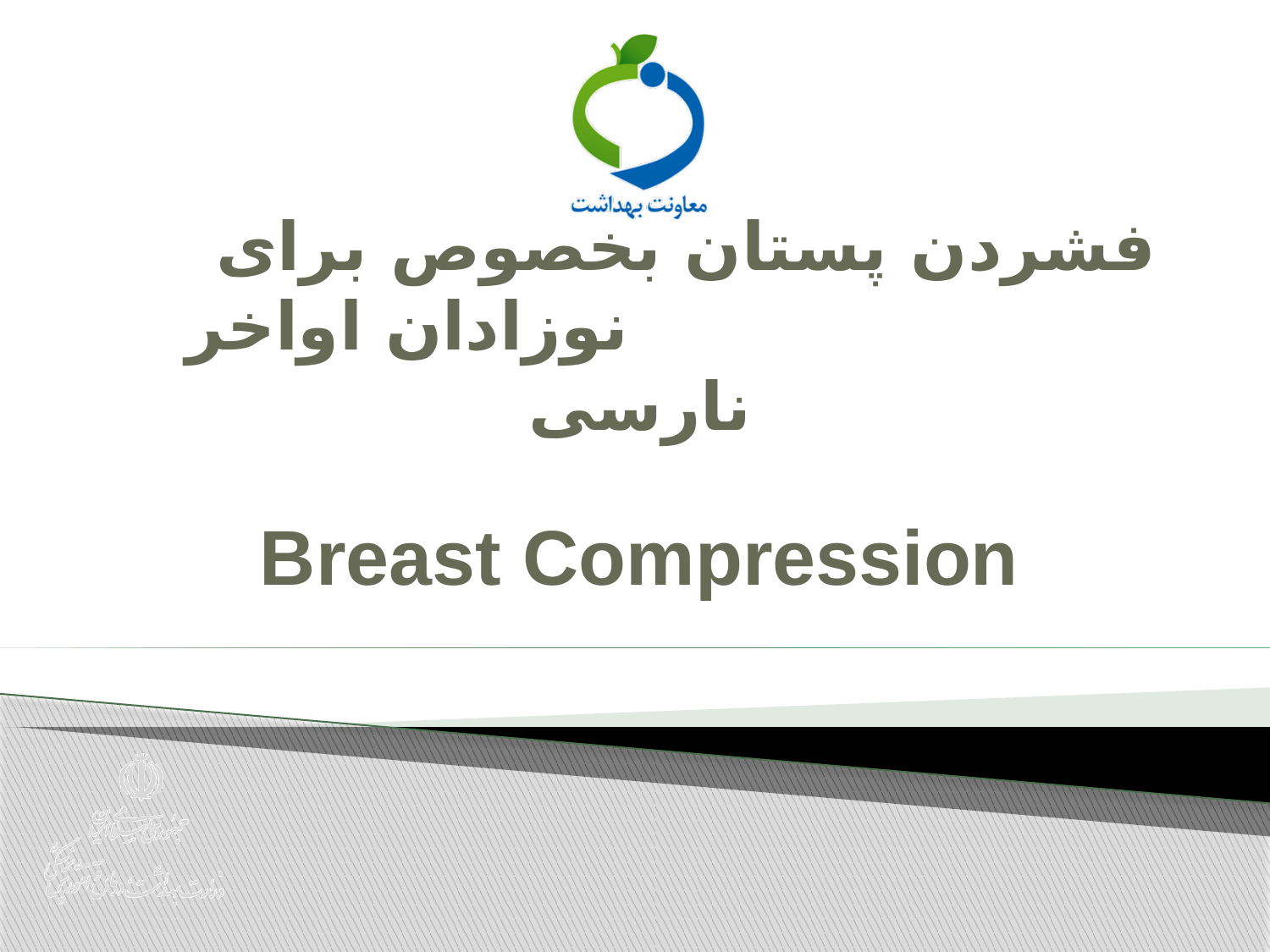

# فشردن پستان بخصوص برای                         نوزادان اواخر نارسی
Breast Compression